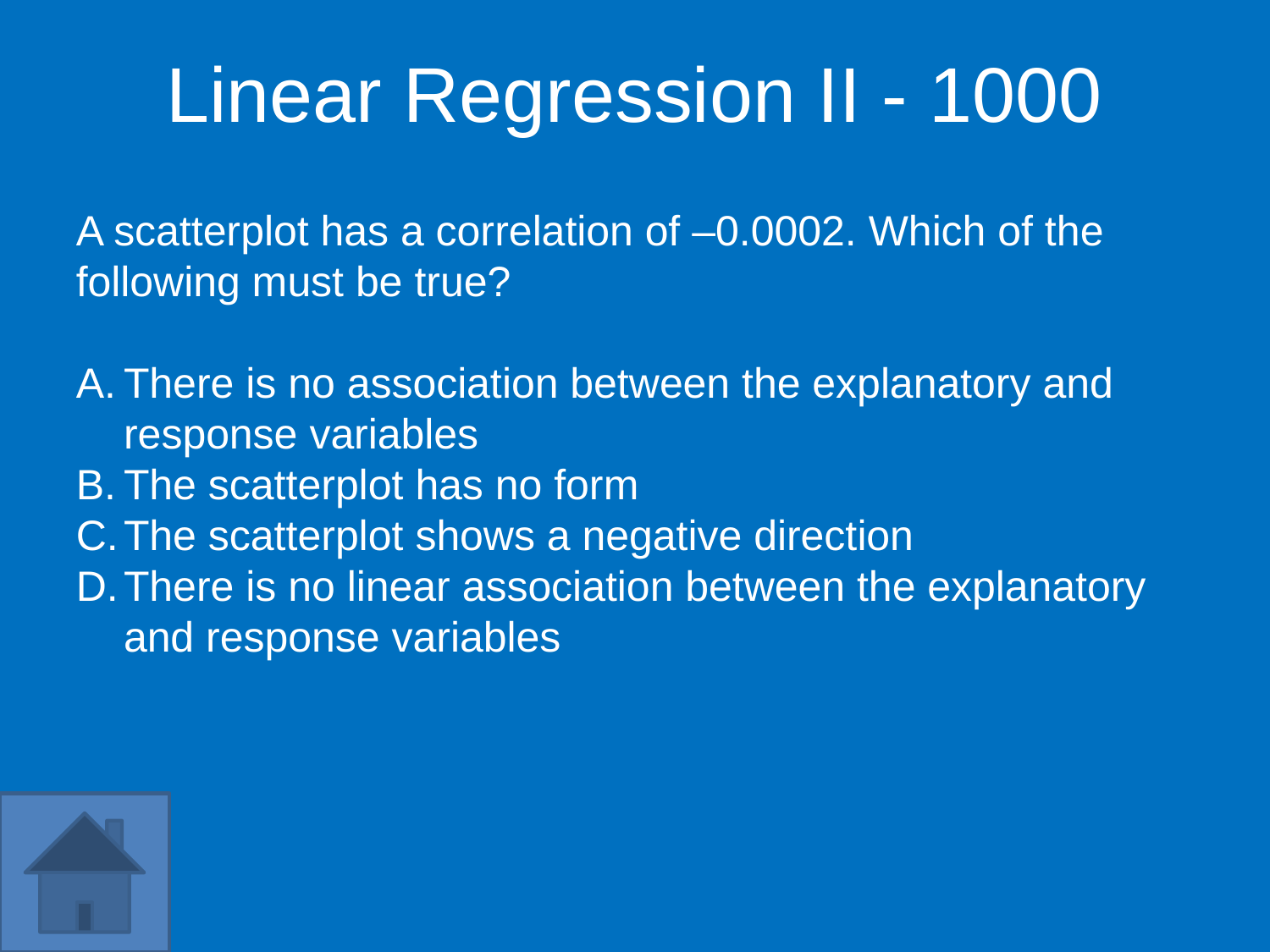

Linear Regression II - 1000
A scatterplot has a correlation of –0.0002. Which of the following must be true?

There is no association between the explanatory and response variables
The scatterplot has no form
The scatterplot shows a negative direction
There is no linear association between the explanatory and response variables